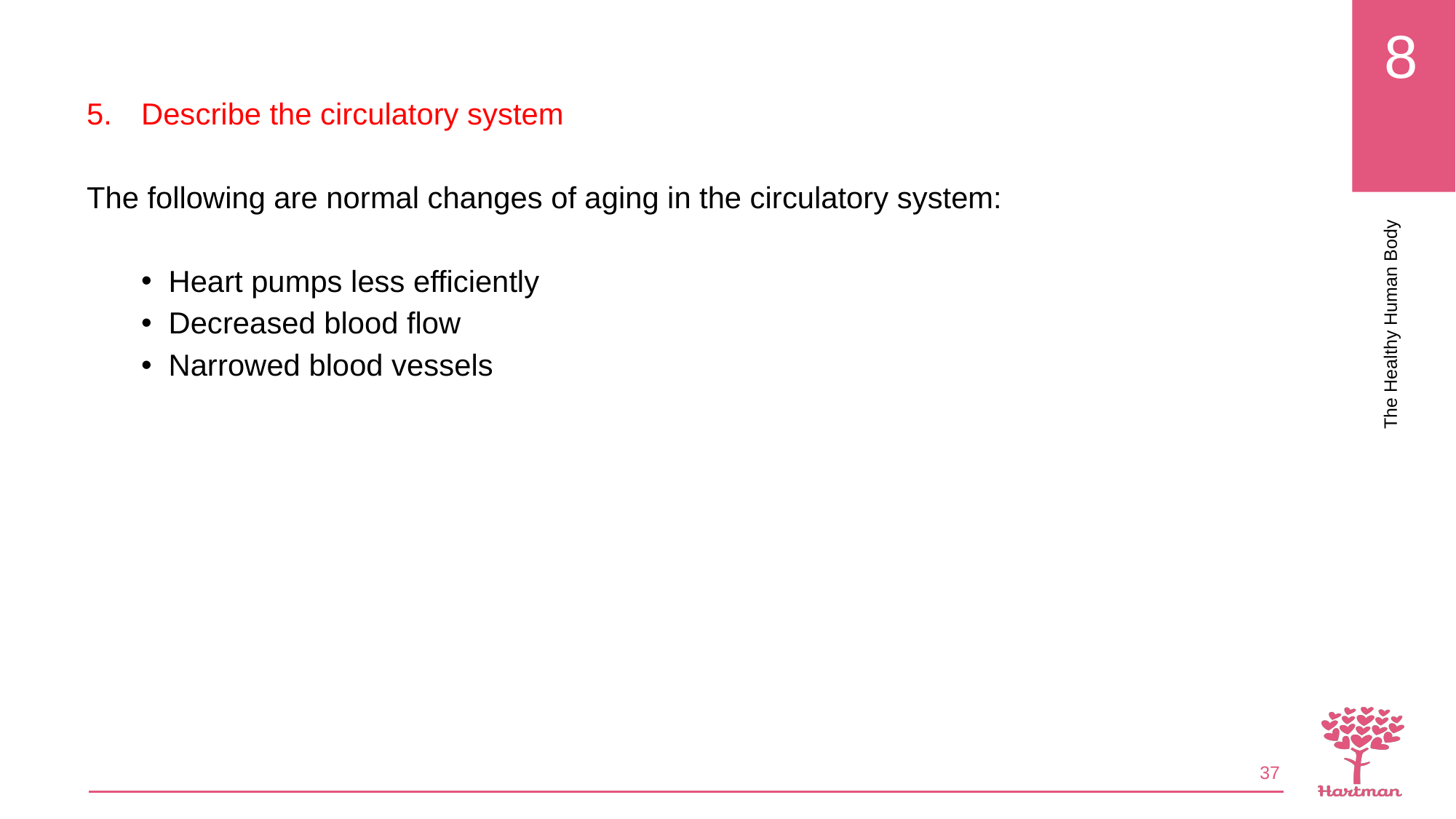

Describe the circulatory system

The following are normal changes of aging in the circulatory system:

Heart pumps less efficiently
Decreased blood flow
Narrowed blood vessels
37